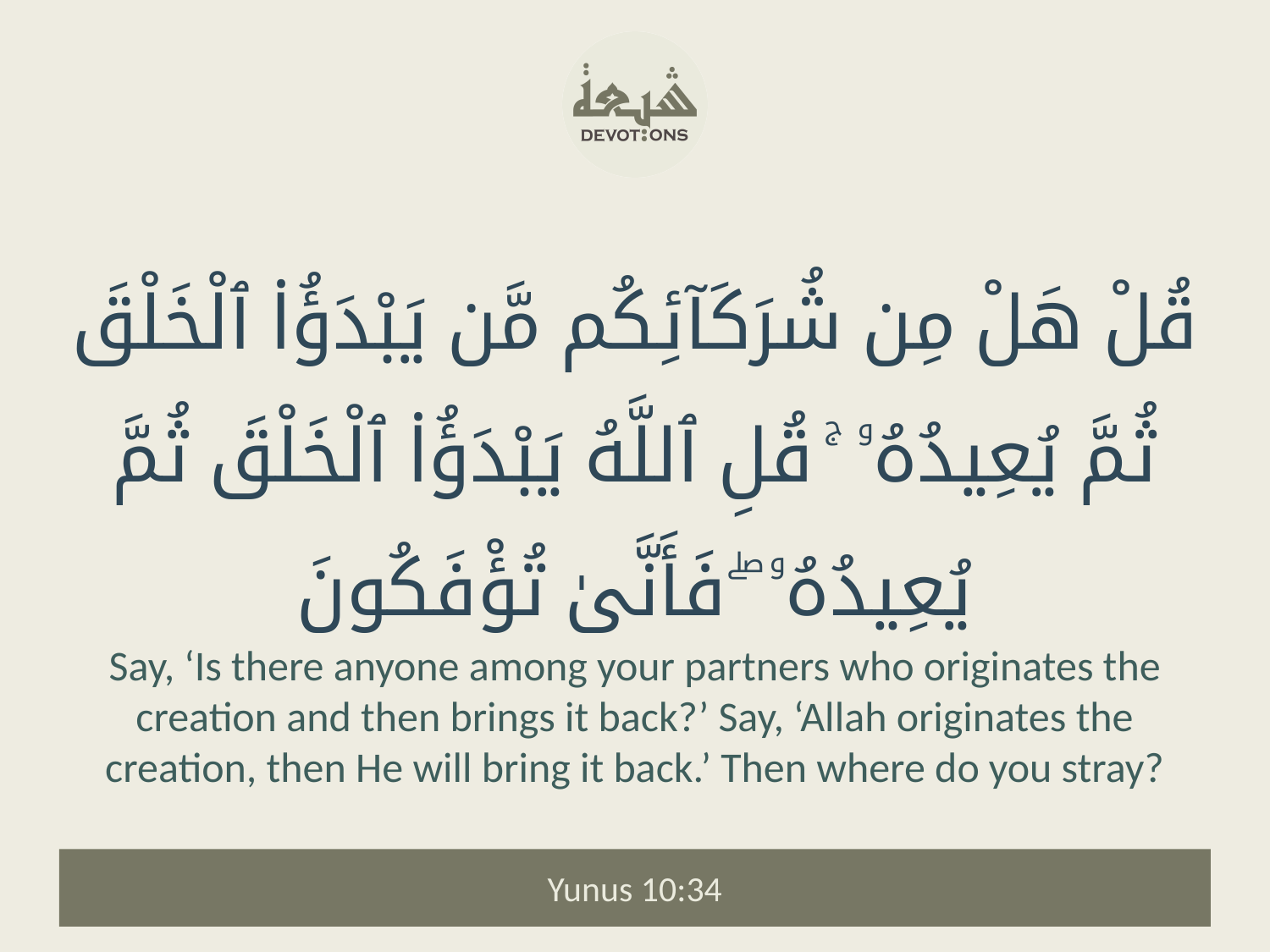

قُلْ هَلْ مِن شُرَكَآئِكُم مَّن يَبْدَؤُا۟ ٱلْخَلْقَ ثُمَّ يُعِيدُهُۥ ۚ قُلِ ٱللَّهُ يَبْدَؤُا۟ ٱلْخَلْقَ ثُمَّ يُعِيدُهُۥ ۖ فَأَنَّىٰ تُؤْفَكُونَ
Say, ‘Is there anyone among your partners who originates the creation and then brings it back?’ Say, ‘Allah originates the creation, then He will bring it back.’ Then where do you stray?
Yunus 10:34